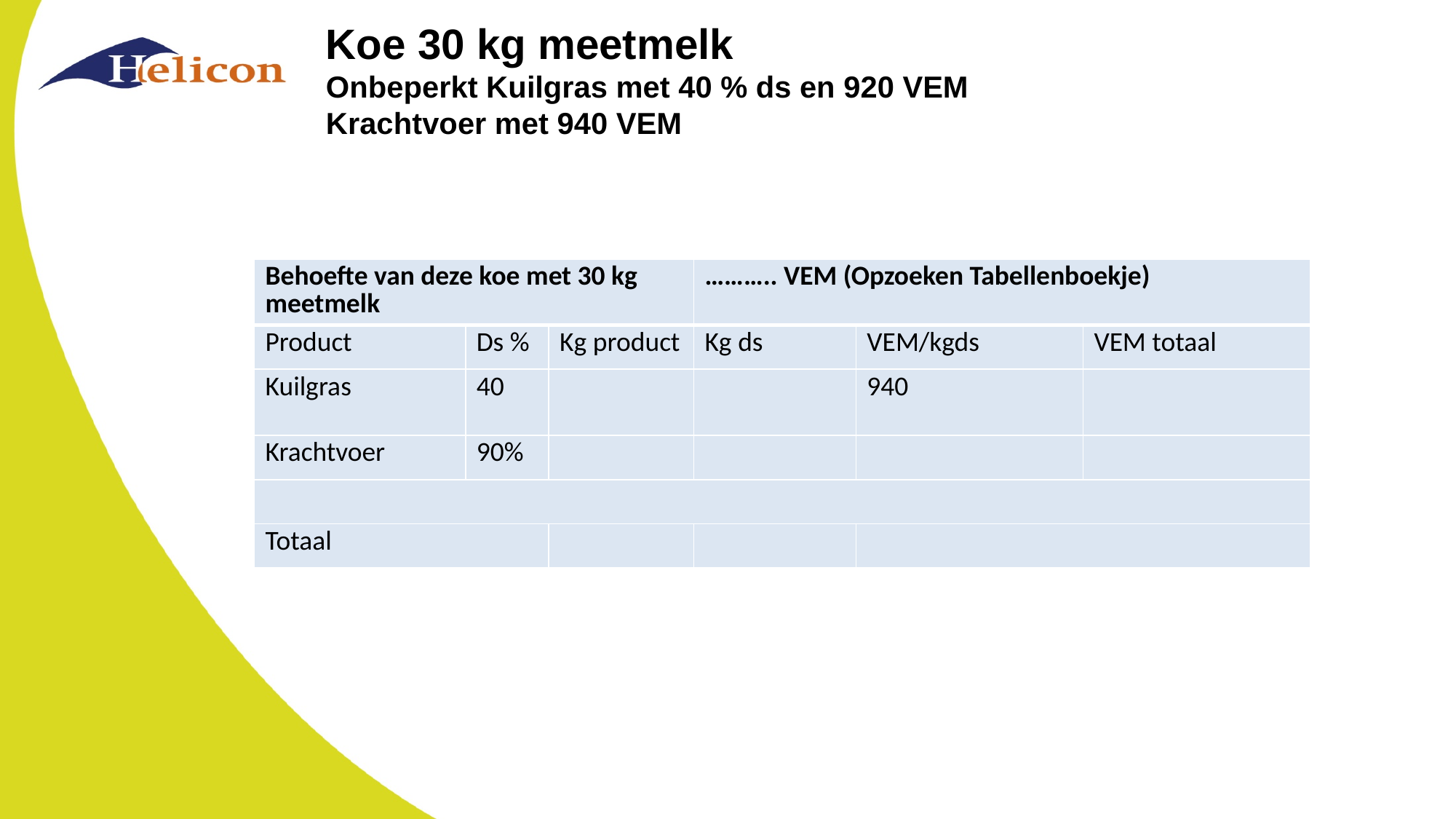

# Koe 30 kg meetmelk Onbeperkt Kuilgras met 40 % ds en 920 VEM Krachtvoer met 940 VEM
| Behoefte van deze koe met 30 kg meetmelk |  |  | ……….. VEM (Opzoeken Tabellenboekje) |  |  |
| --- | --- | --- | --- | --- | --- |
| Product | Ds % | Kg product | Kg ds | VEM/kgds | VEM totaal |
| Kuilgras | 40 |  |  | 940 |  |
| Krachtvoer | 90% |  |  |  |  |
|  |  |  |  |  |  |
| Totaal |  |  |  |  |  |